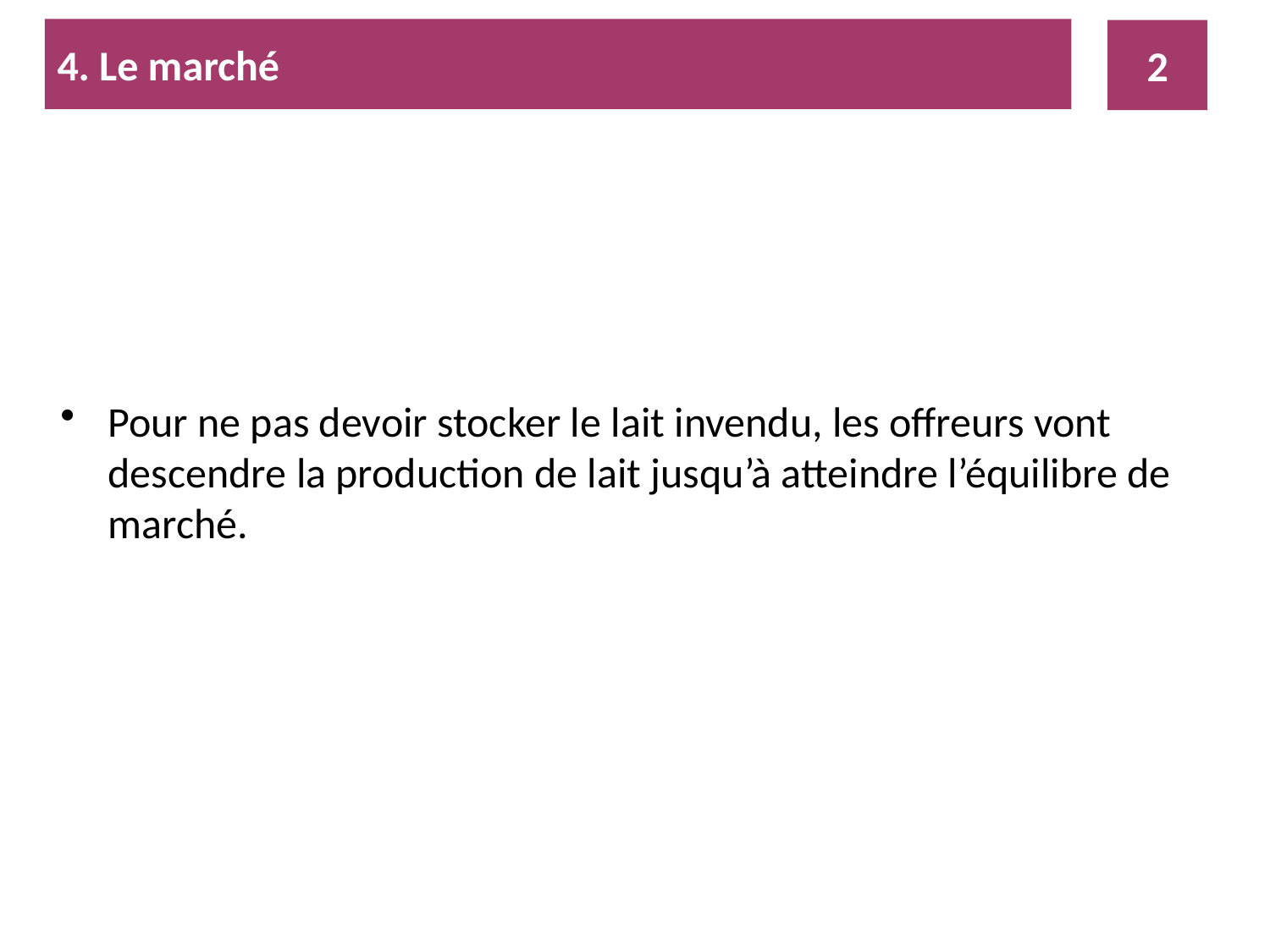

4. Le marché
2
Pour ne pas devoir stocker le lait invendu, les offreurs vont descendre la production de lait jusqu’à atteindre l’équilibre de marché.